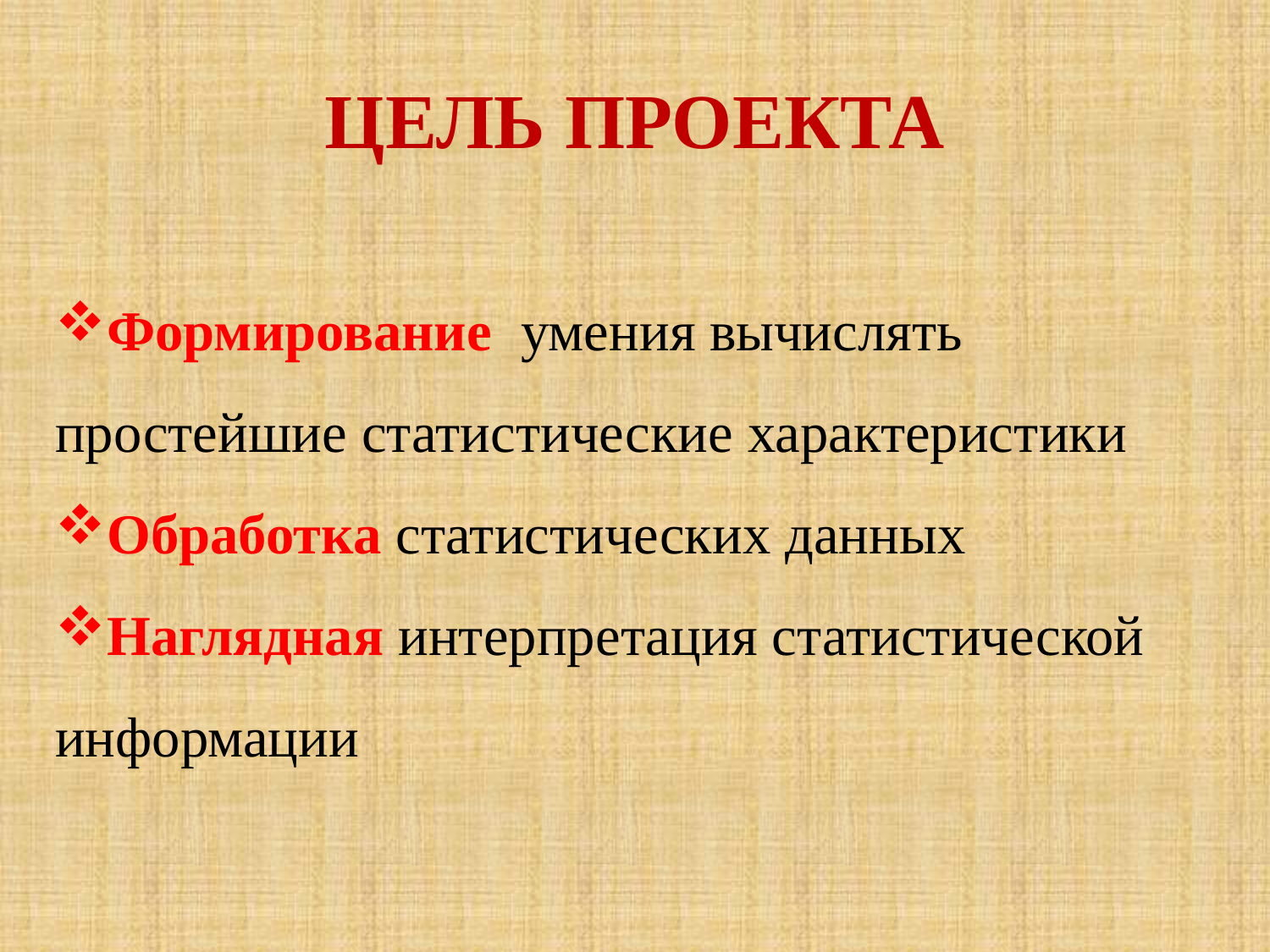

# ЦЕЛЬ ПРОЕКТА
Формирование  умения вычислять простейшие статистические характеристики
Обработка статистических данных
Наглядная интерпретация статистической информации